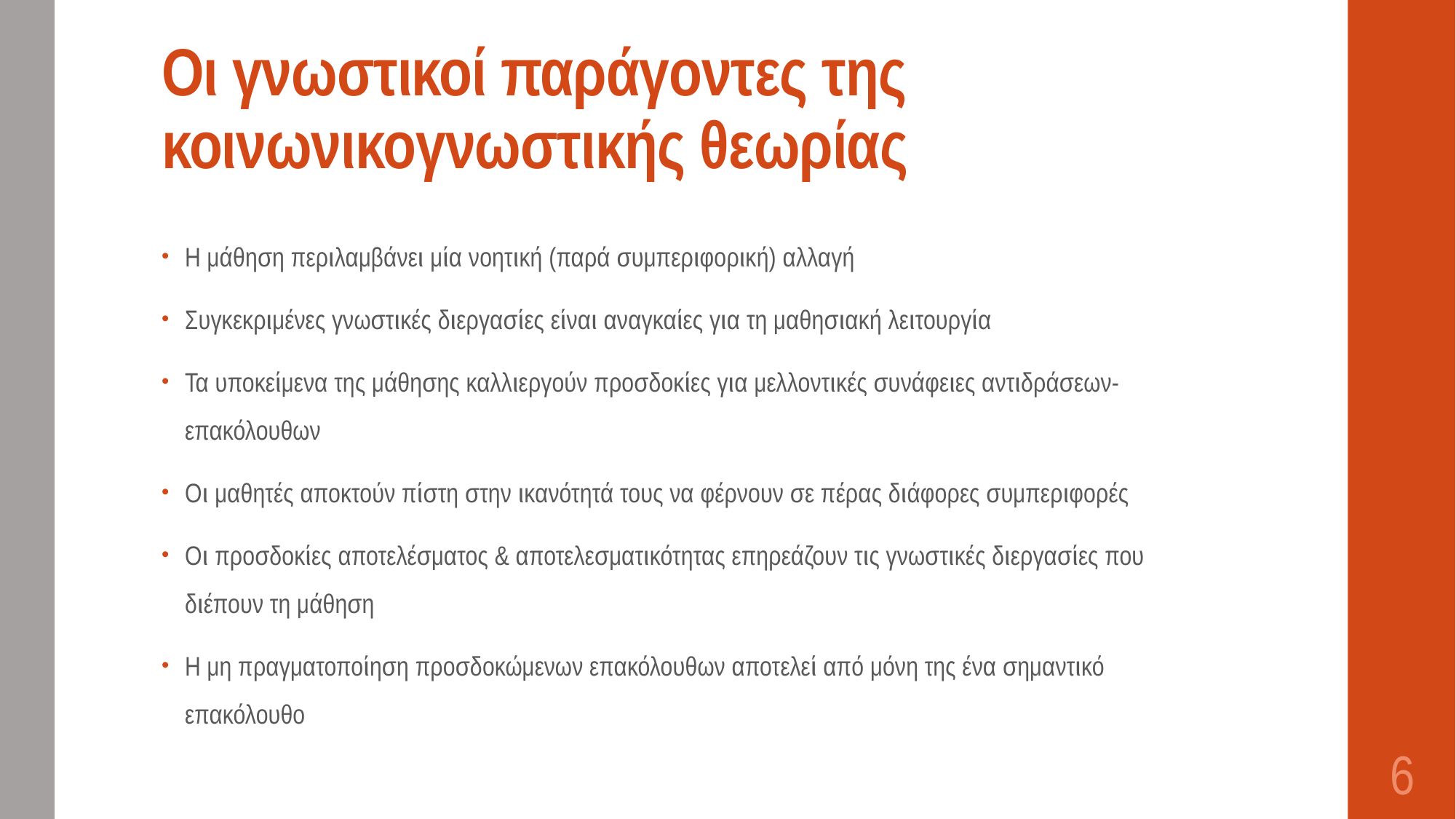

# Οι γνωστικοί παράγοντες της κοινωνικογνωστικής θεωρίας
Η μάθηση περιλαμβάνει μία νοητική (παρά συμπεριφορική) αλλαγή
Συγκεκριμένες γνωστικές διεργασίες είναι αναγκαίες για τη μαθησιακή λειτουργία
Τα υποκείμενα της μάθησης καλλιεργούν προσδοκίες για μελλοντικές συνάφειες αντιδράσεων-επακόλουθων
Οι μαθητές αποκτούν πίστη στην ικανότητά τους να φέρνουν σε πέρας διάφορες συμπεριφορές
Οι προσδοκίες αποτελέσματος & αποτελεσματικότητας επηρεάζουν τις γνωστικές διεργασίες που διέπουν τη μάθηση
Η μη πραγματοποίηση προσδοκώμενων επακόλουθων αποτελεί από μόνη της ένα σημαντικό επακόλουθο
6